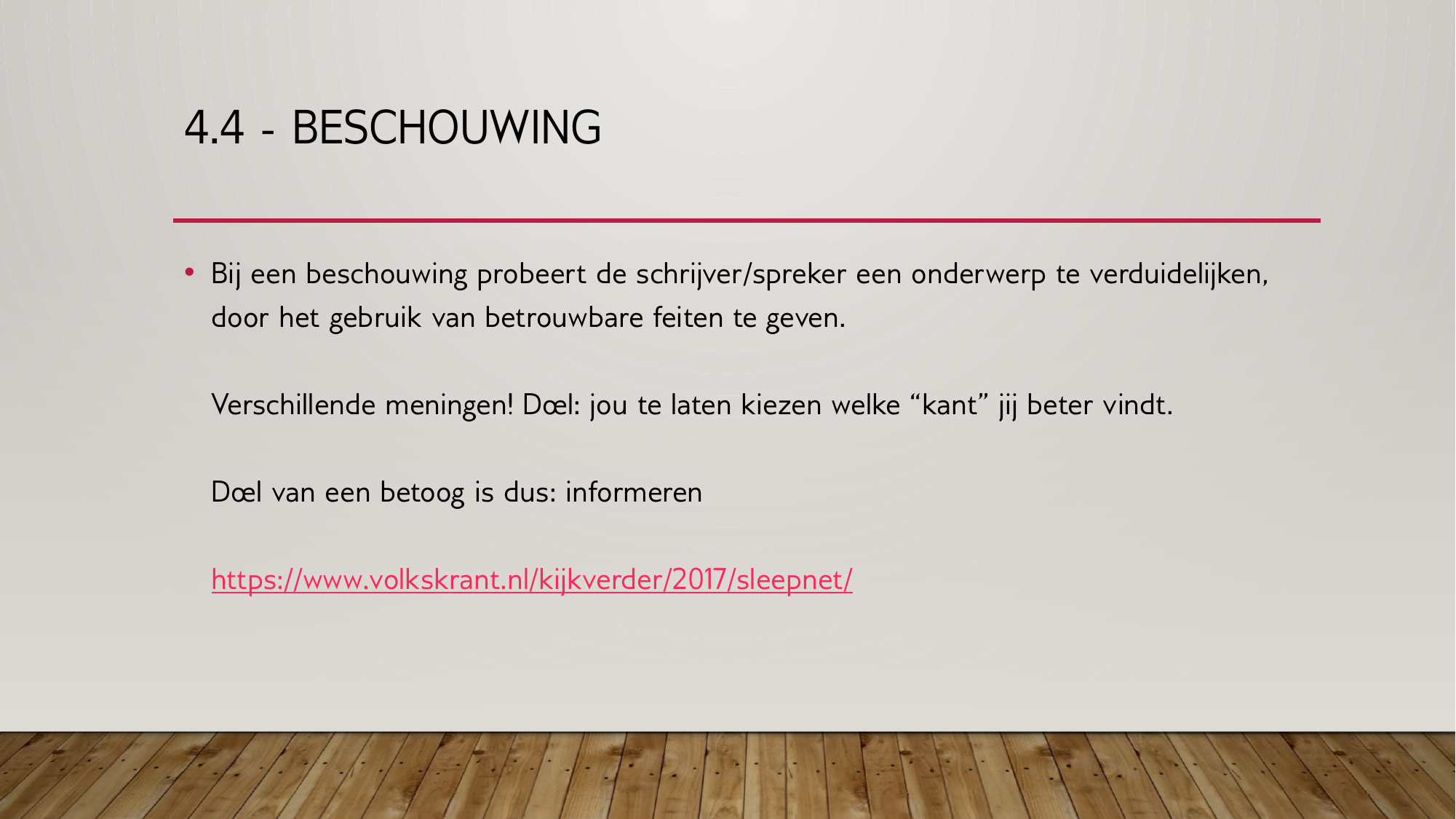

# 4.4 - beschouwing
Bij een beschouwing probeert de schrijver/spreker een onderwerp te verduidelijken, door het gebruik van betrouwbare feiten te geven.
Verschillende meningen! Doel: jou te laten kiezen welke “kant” jij beter vindt.
Doel van een betoog is dus: informeren
https://www.volkskrant.nl/kijkverder/2017/sleepnet/